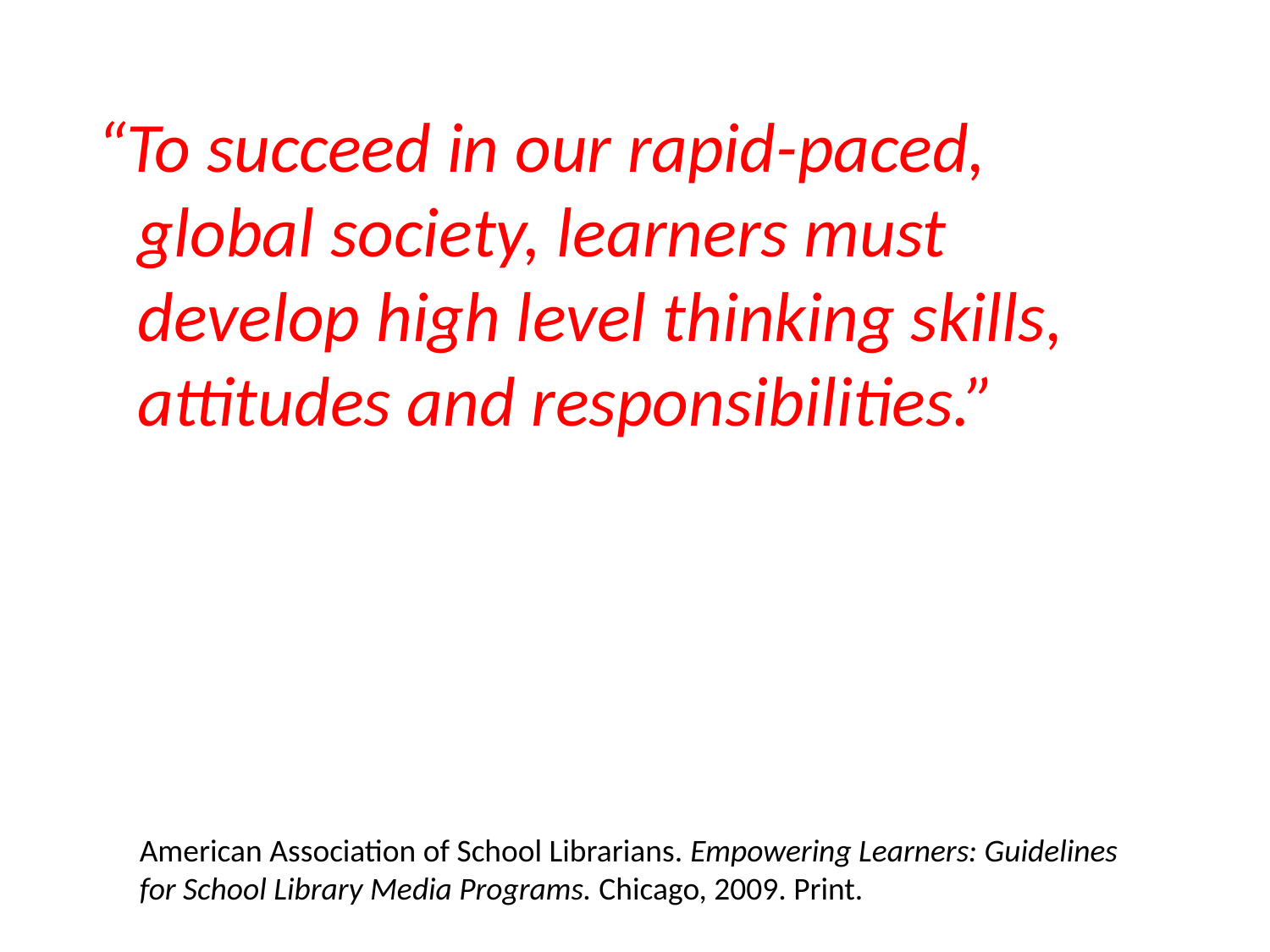

“To succeed in our rapid-paced, global society, learners must develop high level thinking skills, attitudes and responsibilities.”

American Association of School Librarians. Empowering Learners: Guidelines for School Library Media Programs. Chicago, 2009. Print.